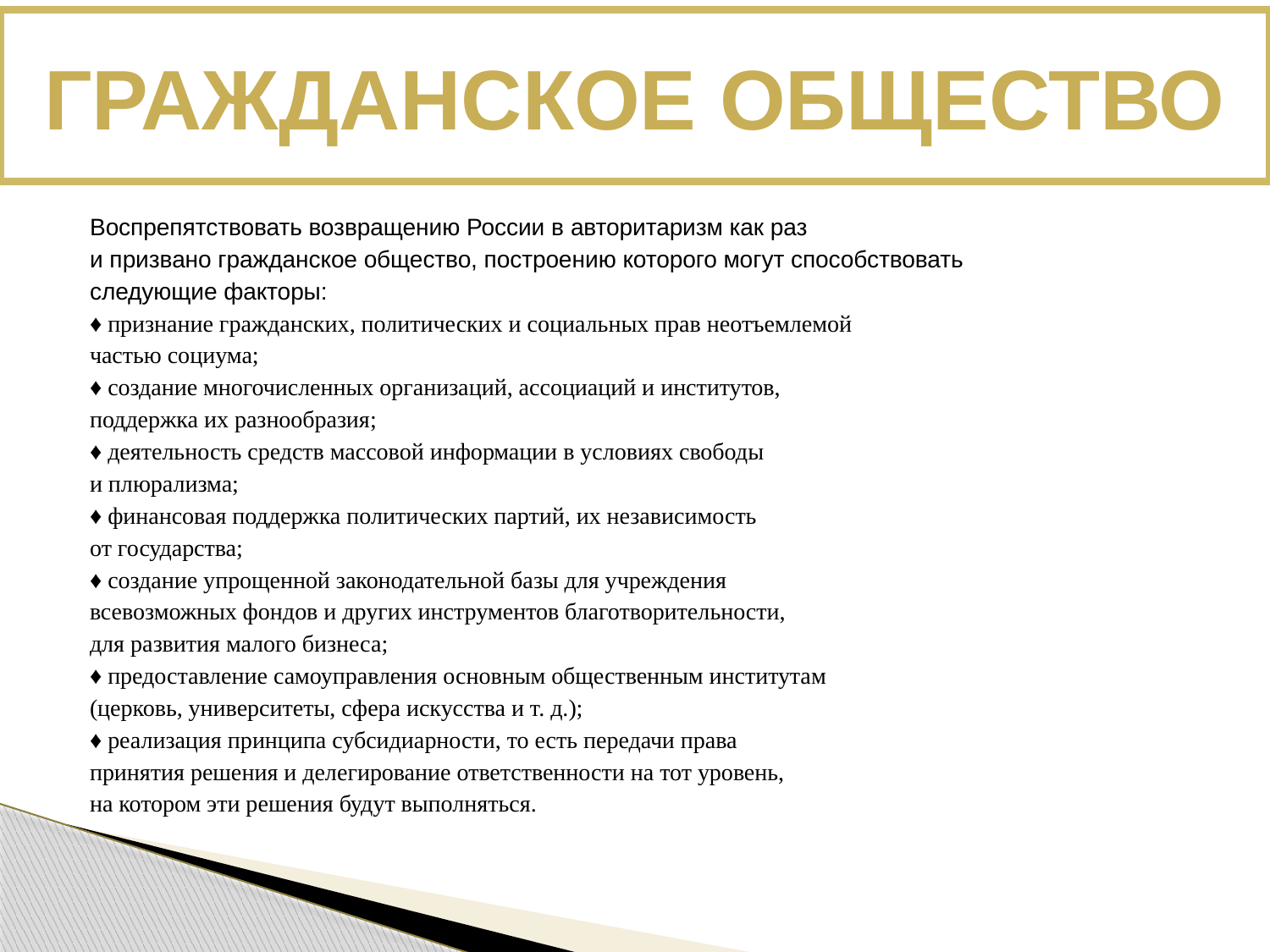

# Гражданское общество
Воспрепятствовать возвращению России в авторитаризм как раз
и призвано гражданское общество, построению которого могут способствовать
следующие факторы:
♦ признание гражданских, политических и социальных прав неотъемлемой
частью социума;
♦ создание многочисленных организаций, ассоциаций и институтов,
поддержка их разнообразия;
♦ деятельность средств массовой информации в условиях свободы
и плюрализма;
♦ финансовая поддержка политических партий, их независимость
от государства;
♦ создание упрощенной законодательной базы для учреждения
всевозможных фондов и других инструментов благотворительности,
для развития малого бизнеса;
♦ предоставление самоуправления основным общественным институтам
(церковь, университеты, сфера искусства и т. д.);
♦ реализация принципа субсидиарности, то есть передачи права
принятия решения и делегирование ответственности на тот уровень,
на котором эти решения будут выполняться.